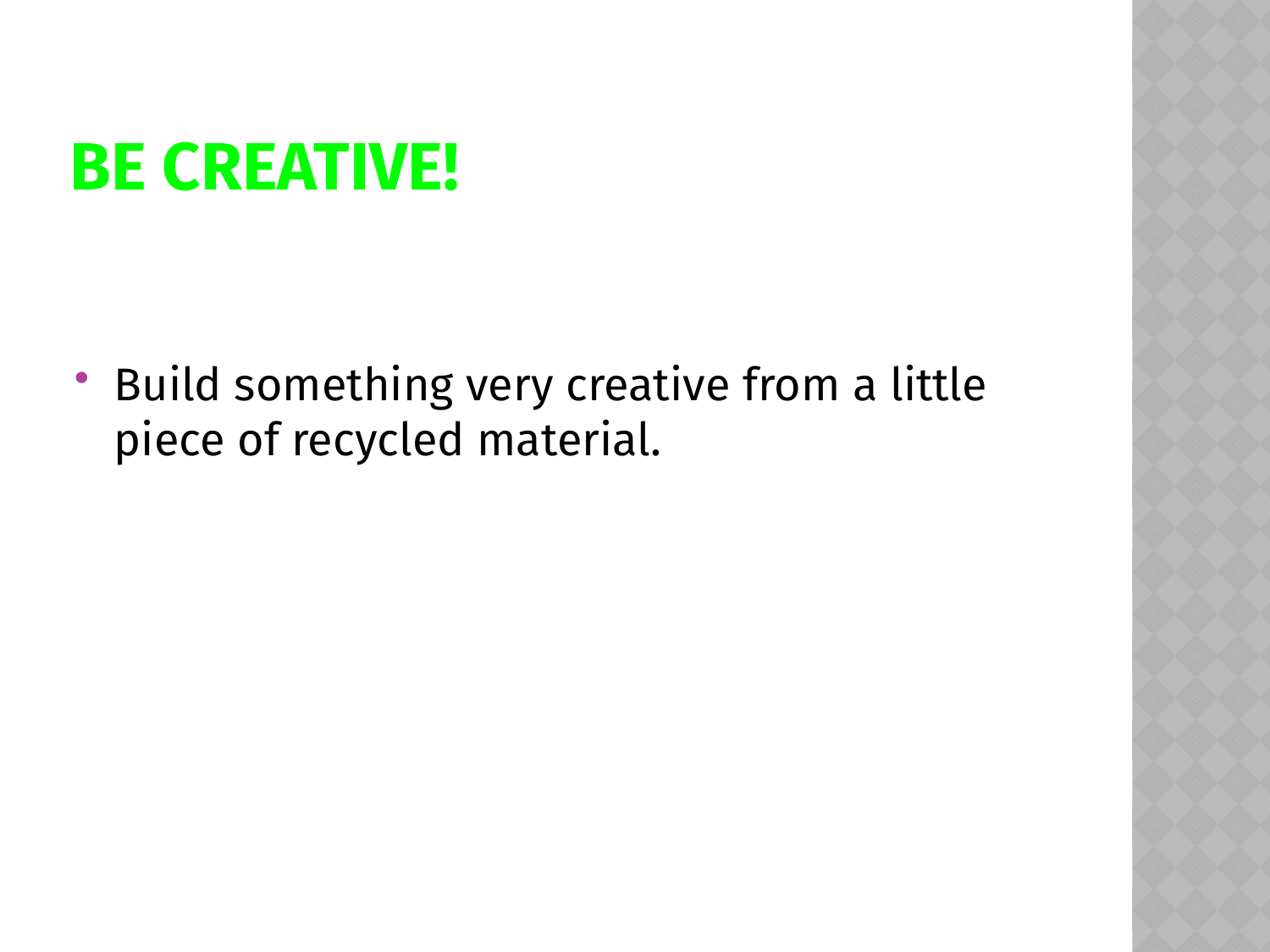

# BE CREATIVE!

Build something very creative from a little piece of recycled material.